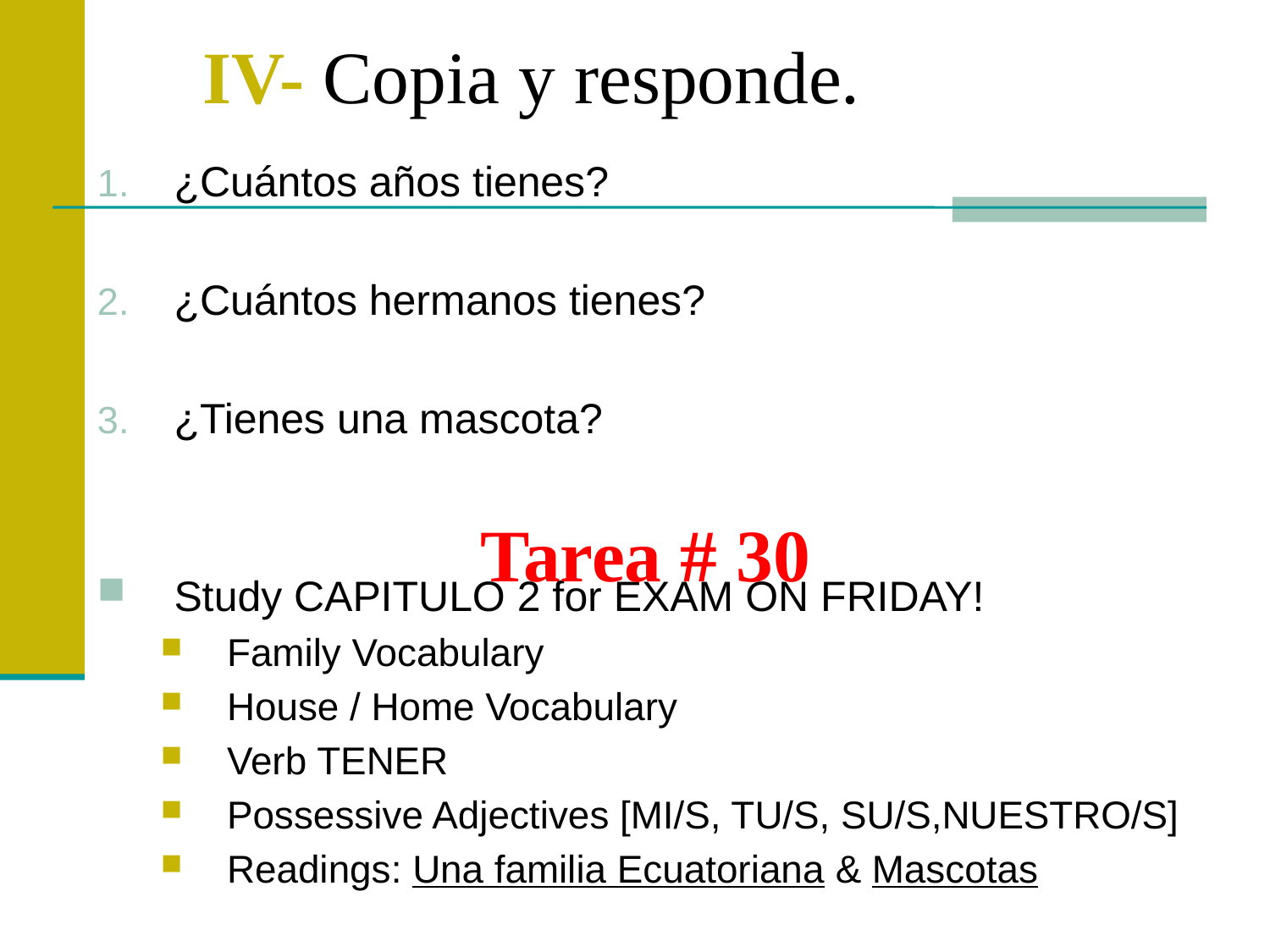

# IV- Copia y responde.
¿Cuántos años tienes?

¿Cuántos hermanos tienes?

¿Tienes una mascota?

Study CAPITULO 2 for EXAM ON FRIDAY!
Family Vocabulary
House / Home Vocabulary
Verb TENER
Possessive Adjectives [MI/S, TU/S, SU/S,NUESTRO/S]
Readings: Una familia Ecuatoriana & Mascotas
Tarea # 30